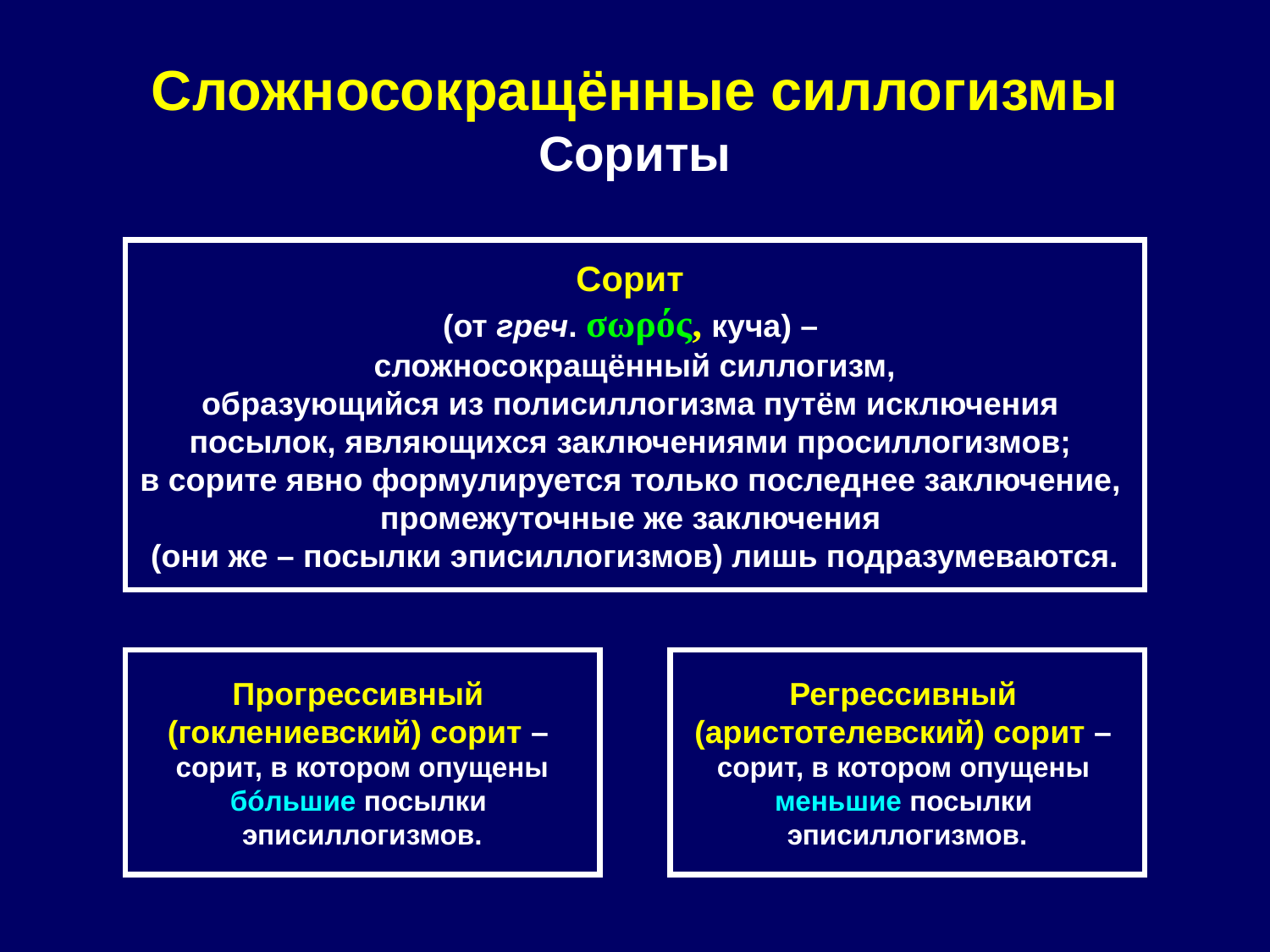

# Сложносокращённые силлогизмы Сориты
Сорит
(от греч. σωρός, куча) –
 сложносокращённый силлогизм,
образующийся из полисиллогизма путём исключения
посылок, являющихся заключениями просиллогизмов;
в сорите явно формулируется только последнее заключение,
промежуточные же заключения
(они же – посылки эписиллогизмов) лишь подразумеваются.
Прогрессивный
(гоклениевский) сорит –
 сорит, в котором опущены
бóльшие посылки
эписиллогизмов.
Регрессивный
(аристотелевский) сорит –
сорит, в котором опущены
меньшие посылки
эписиллогизмов.